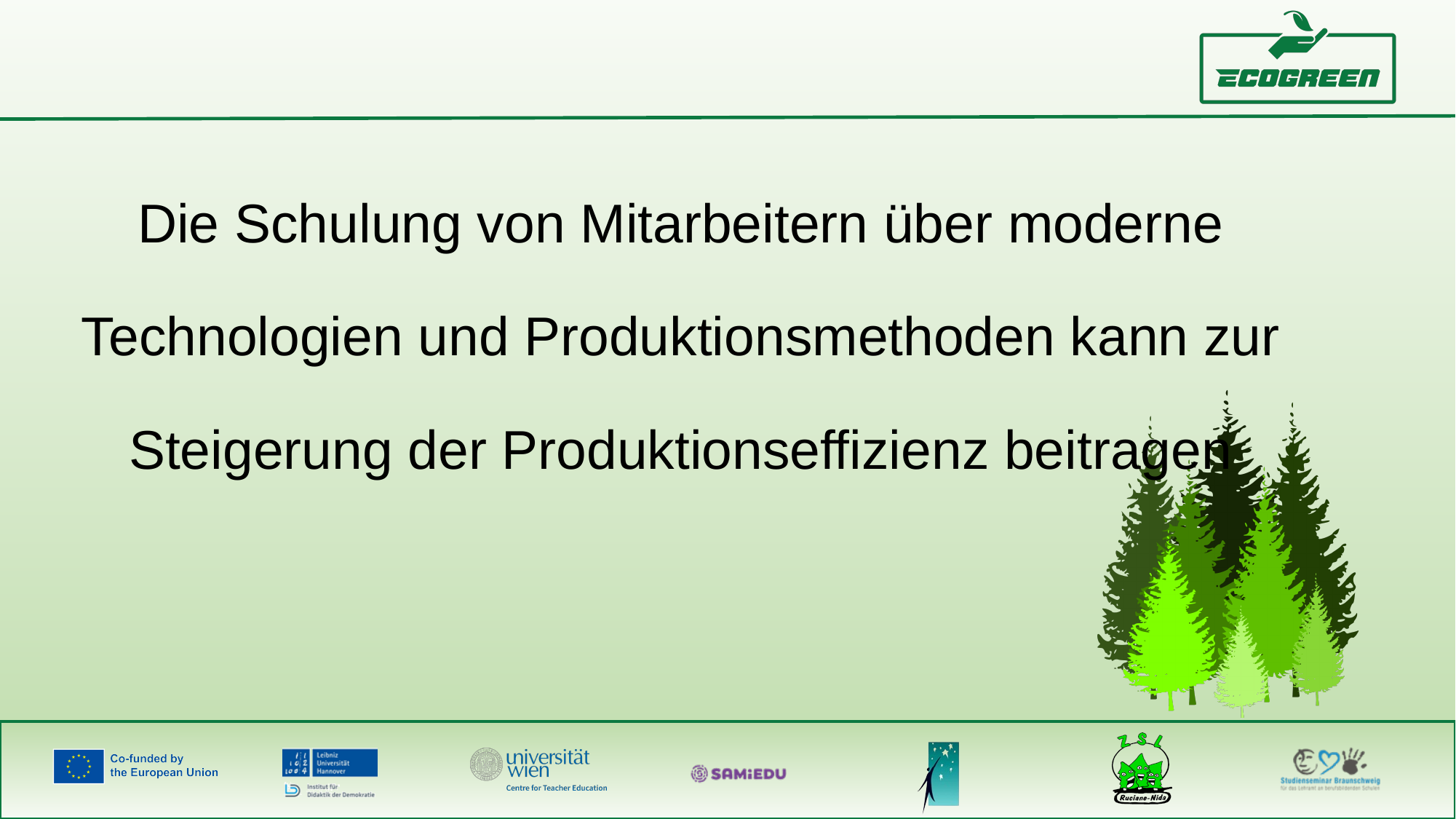

Die Schulung von Mitarbeitern über moderne Technologien und Produktionsmethoden kann zur Steigerung der Produktionseffizienz beitragen